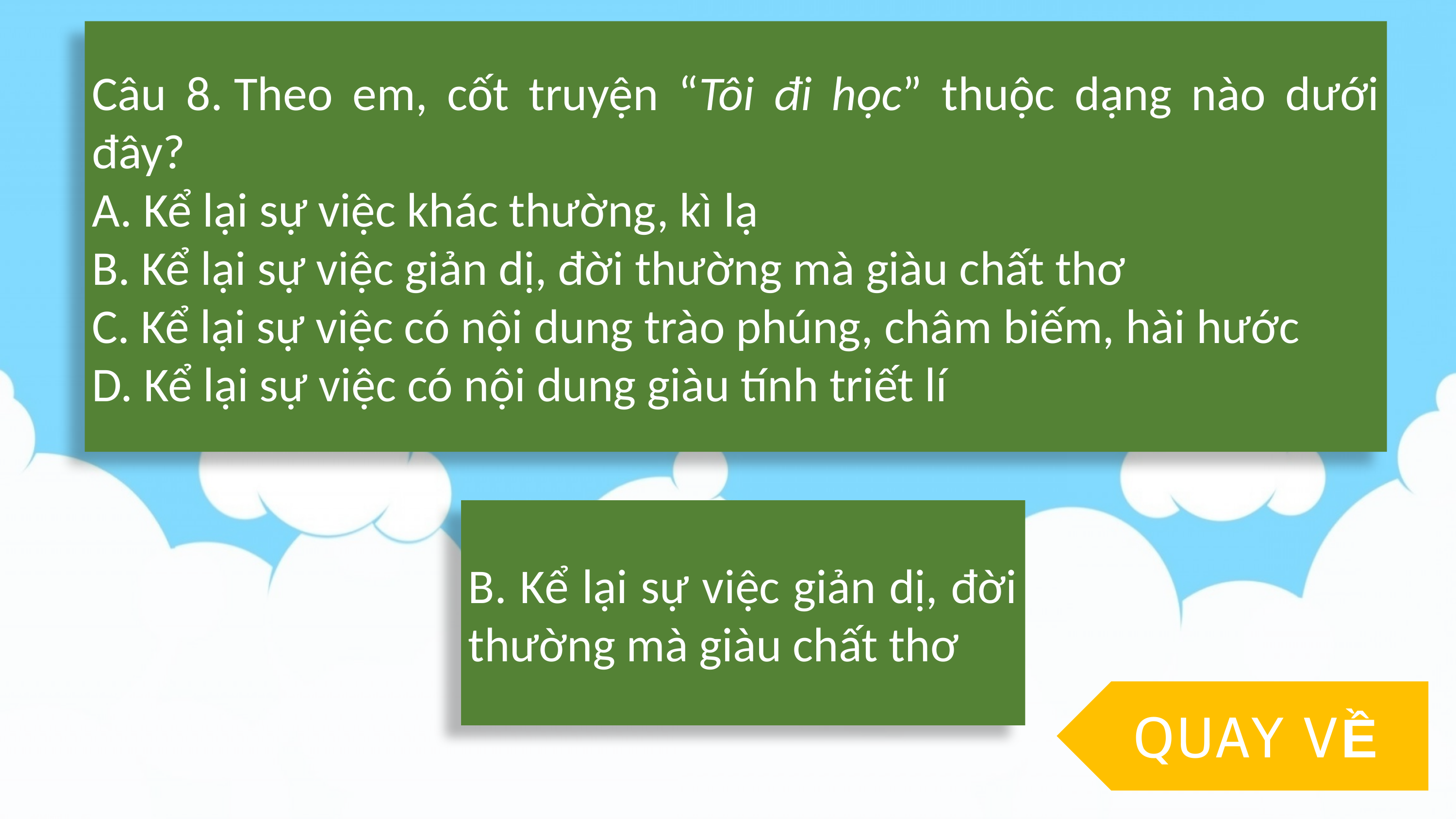

Câu 8. Theo em, cốt truyện “Tôi đi học” thuộc dạng nào dưới đây?
A. Kể lại sự việc khác thường, kì lạ
B. Kể lại sự việc giản dị, đời thường mà giàu chất thơ
C. Kể lại sự việc có nội dung trào phúng, châm biếm, hài hước
D. Kể lại sự việc có nội dung giàu tính triết lí
B. Kể lại sự việc giản dị, đời thường mà giàu chất thơ
QUAY VỀ